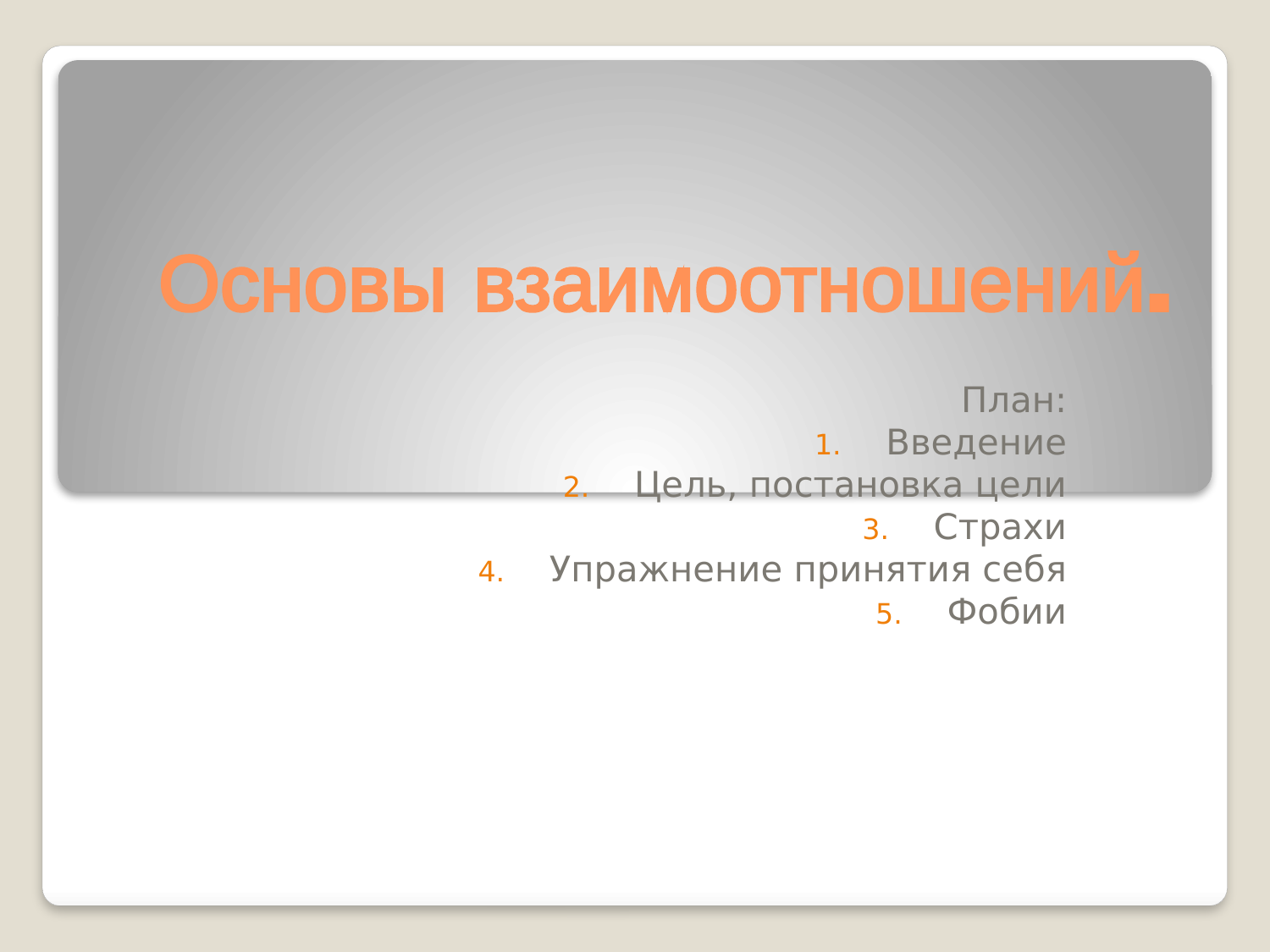

# Основы взаимоотношений.
План:
Введение
Цель, постановка цели
Страхи
Упражнение принятия себя
Фобии